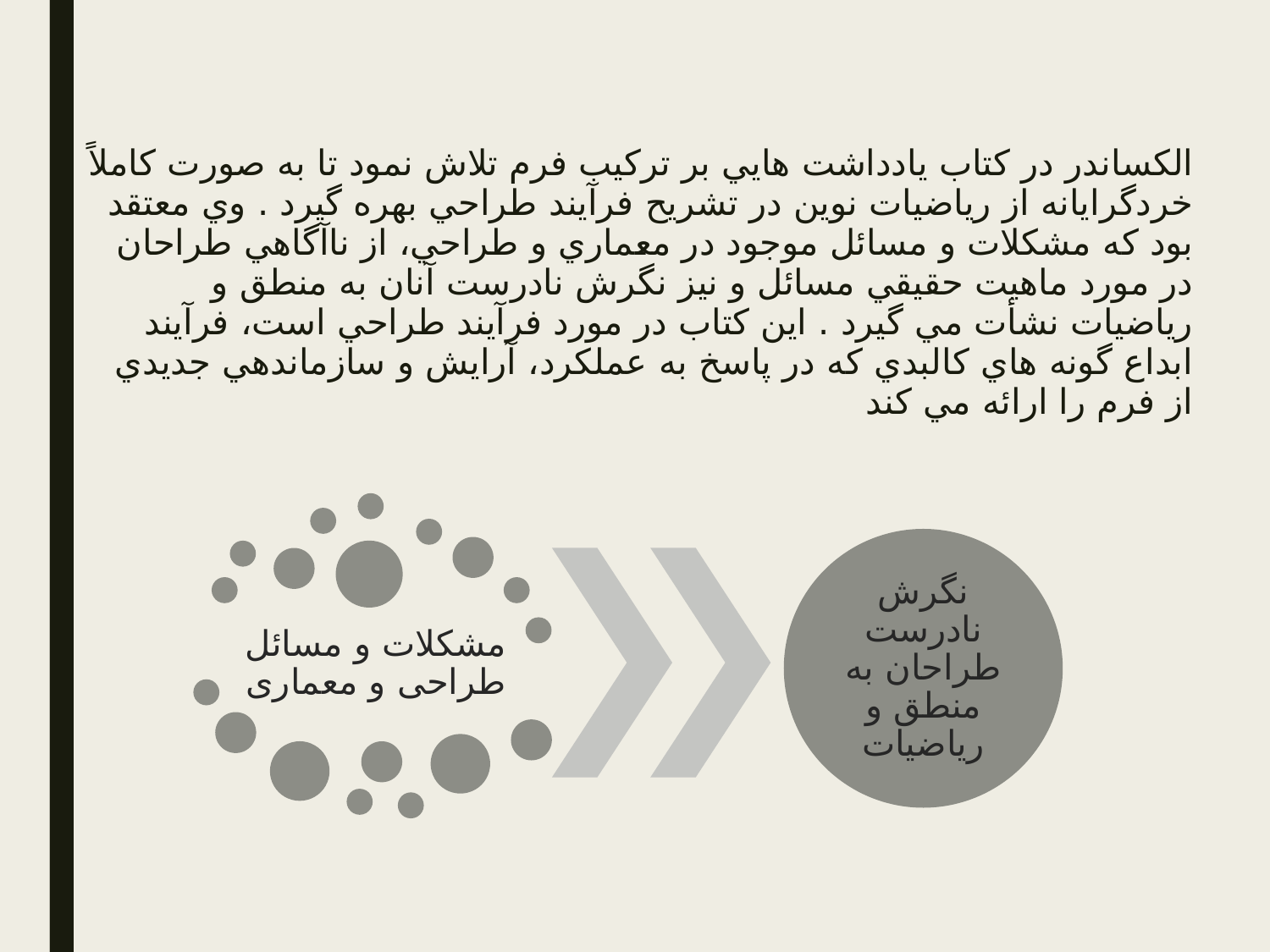

الكساندر در كتاب يادداشت هايي بر تركيب فرم تلاش نمود تا به صورت كاملاً خردگرايانه از رياضيات نوين در تشريح فرآيند طراحي بهره گيرد . وي معتقد بود كه مشكلات و مسائل موجود در معماري و طراحي، از ناآگاهي طراحان در مورد ماهيت حقيقي مسائل و نيز نگرش نادرست آنان به منطق و رياضيات نشأت مي گيرد . اين كتاب در مورد فرآيند طراحي است، فرآيند ابداع گونه هاي كالبدي كه در پاسخ به عملكرد، آرايش و سازماندهي جديدي از فرم را ارائه مي كند
مشکلات و مسائل طراحی و معماری
نگرش نادرست طراحان به منطق و ریاضیات